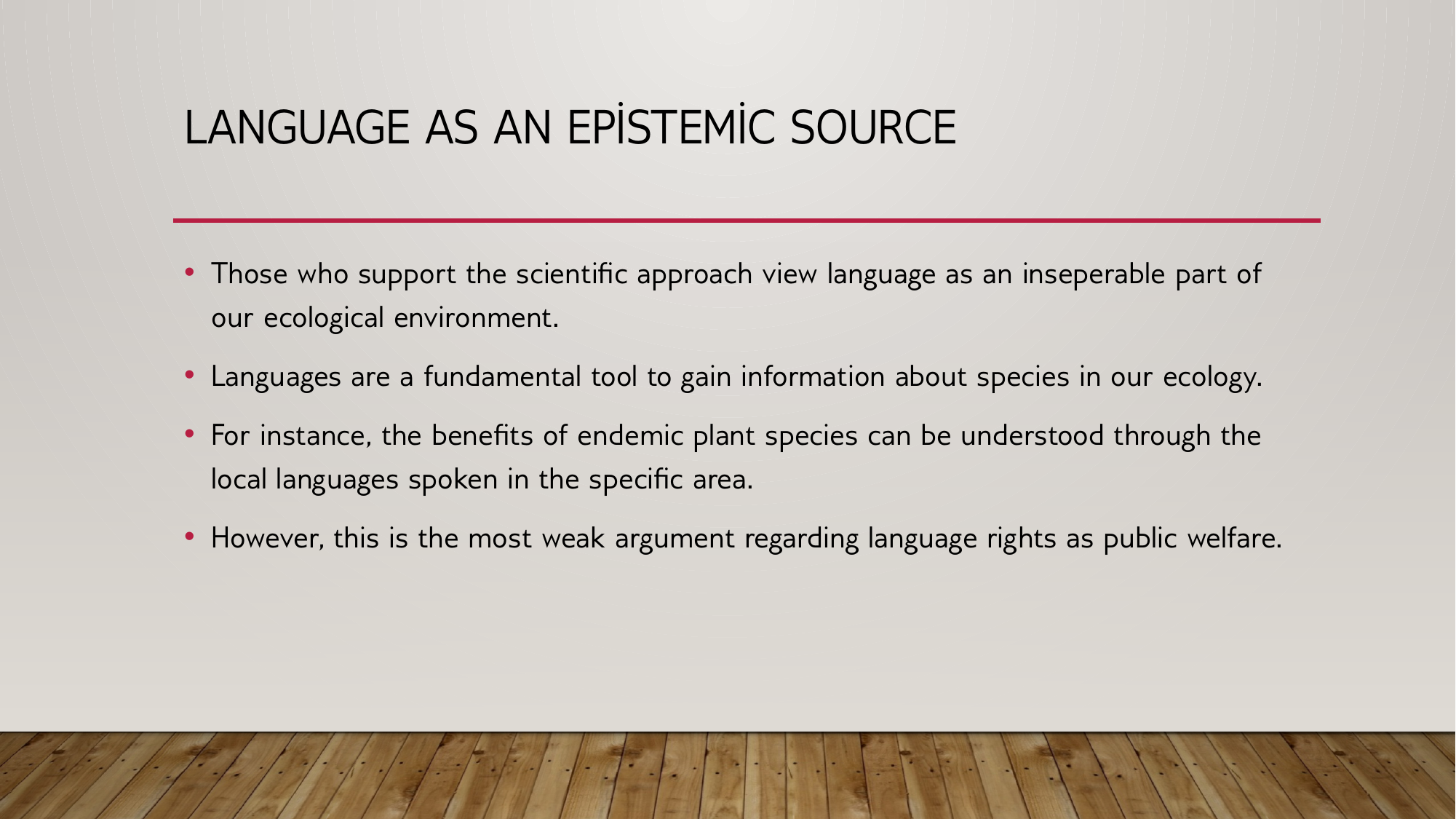

# Language as an epistemic source
Those who support the scientific approach view language as an inseperable part of our ecological environment.
Languages are a fundamental tool to gain information about species in our ecology.
For instance, the benefits of endemic plant species can be understood through the local languages spoken in the specific area.
However, this is the most weak argument regarding language rights as public welfare.